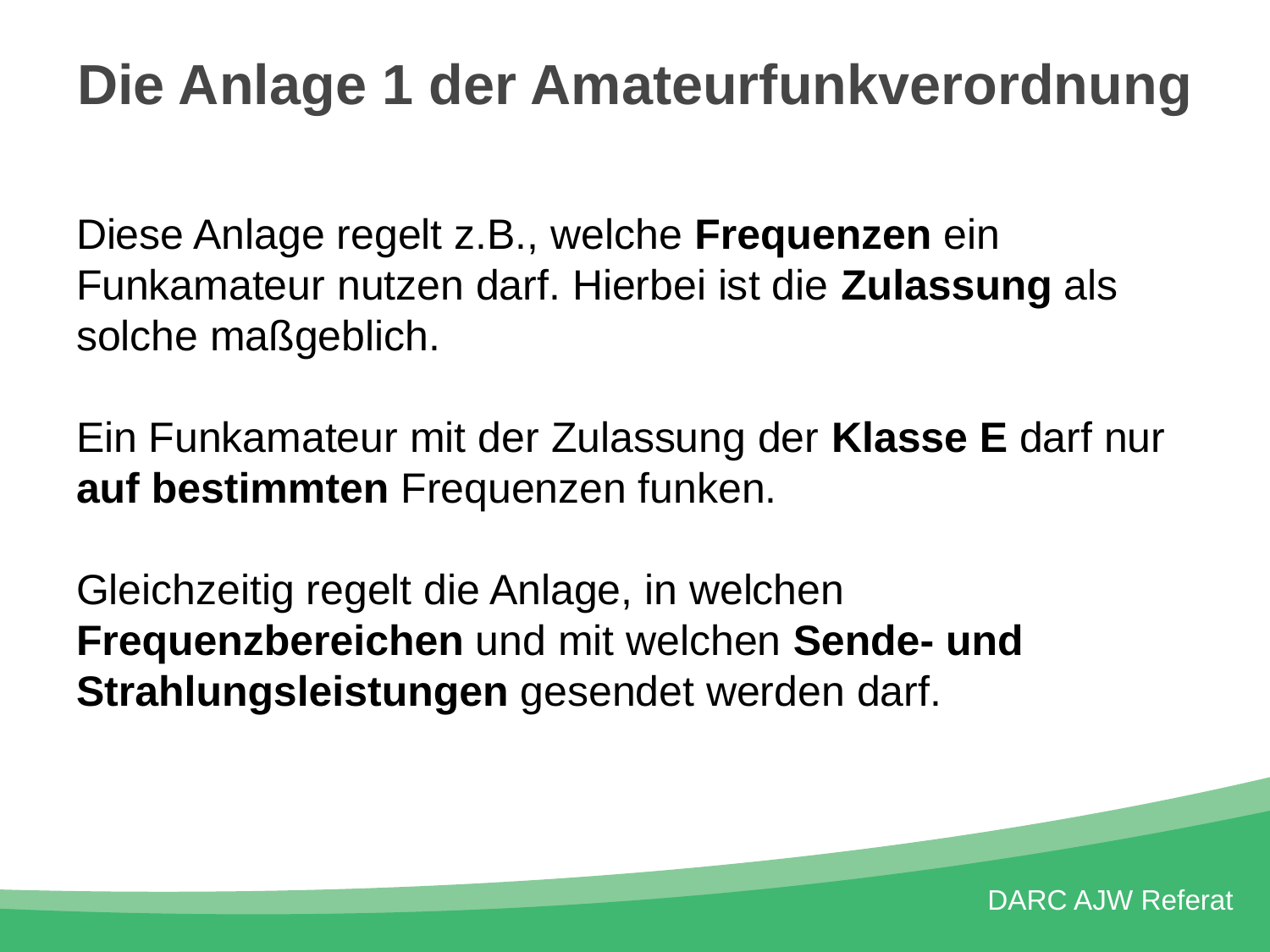

# Die Anlage 1 der Amateurfunkverordnung
Diese Anlage regelt z.B., welche Frequenzen ein Funkamateur nutzen darf. Hierbei ist die Zulassung als solche maßgeblich.
Ein Funkamateur mit der Zulassung der Klasse E darf nur auf bestimmten Frequenzen funken.
Gleichzeitig regelt die Anlage, in welchen Frequenzbereichen und mit welchen Sende- und Strahlungsleistungen gesendet werden darf.